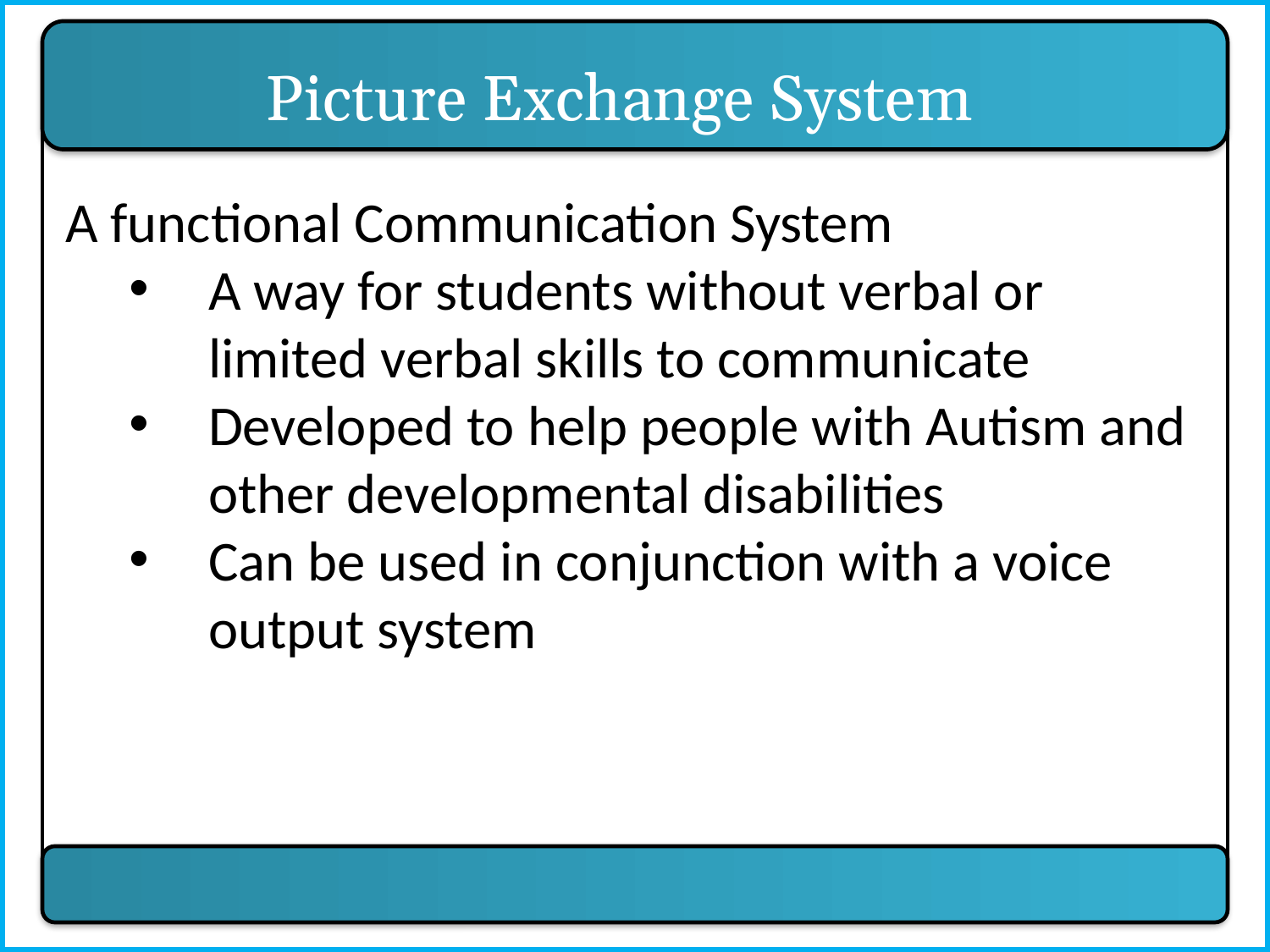

Picture Exchange System
A functional Communication System
A way for students without verbal or limited verbal skills to communicate
Developed to help people with Autism and other developmental disabilities
Can be used in conjunction with a voice output system